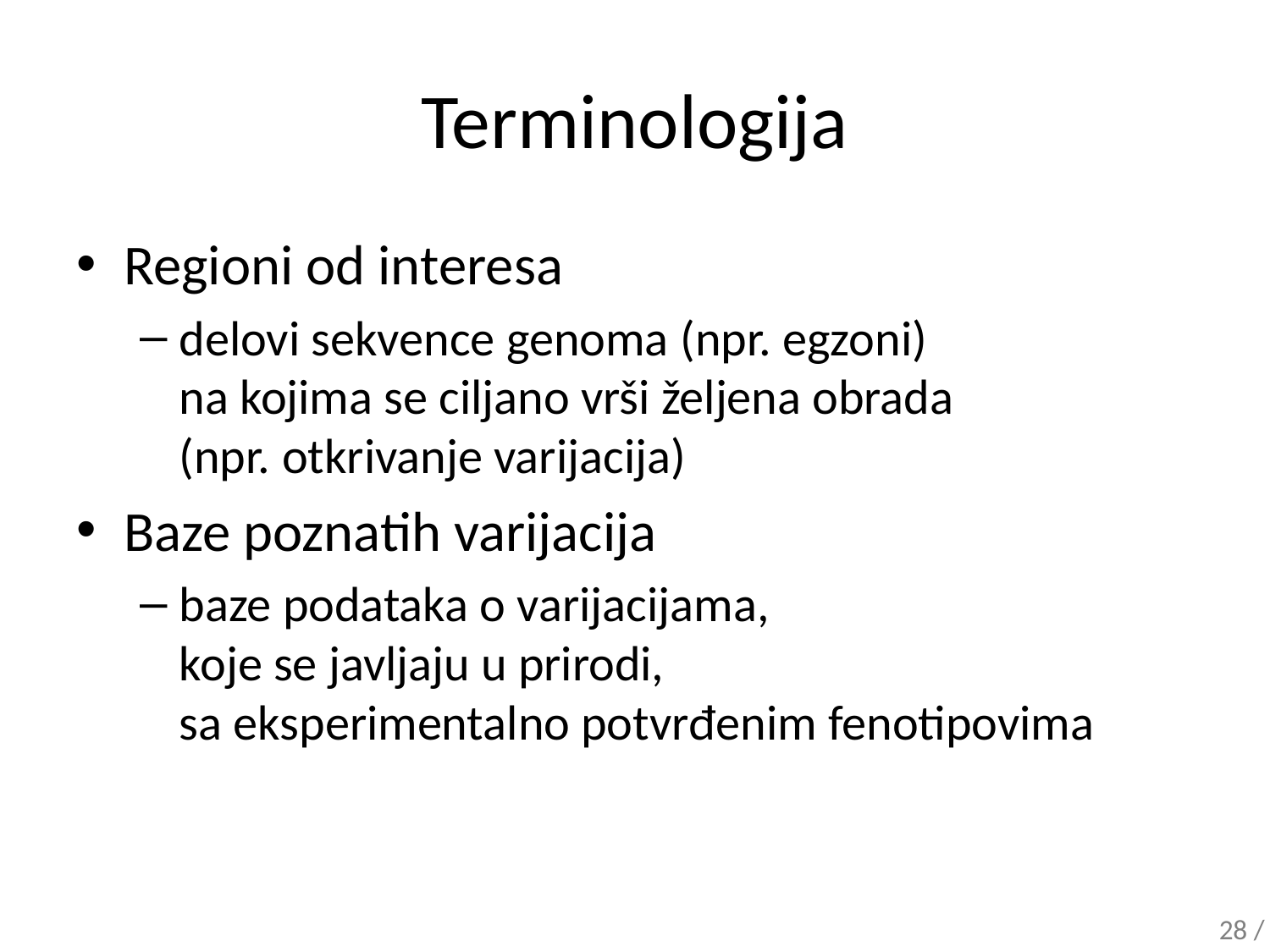

# Terminologija
Regioni od interesa
delovi sekvence genoma (npr. egzoni)
na kojima se ciljano vrši željena obrada
(npr. otkrivanje varijacija)
Baze poznatih varijacija
baze podataka o varijacijama,
koje se javljaju u prirodi,
sa eksperimentalno potvrđenim fenotipovima